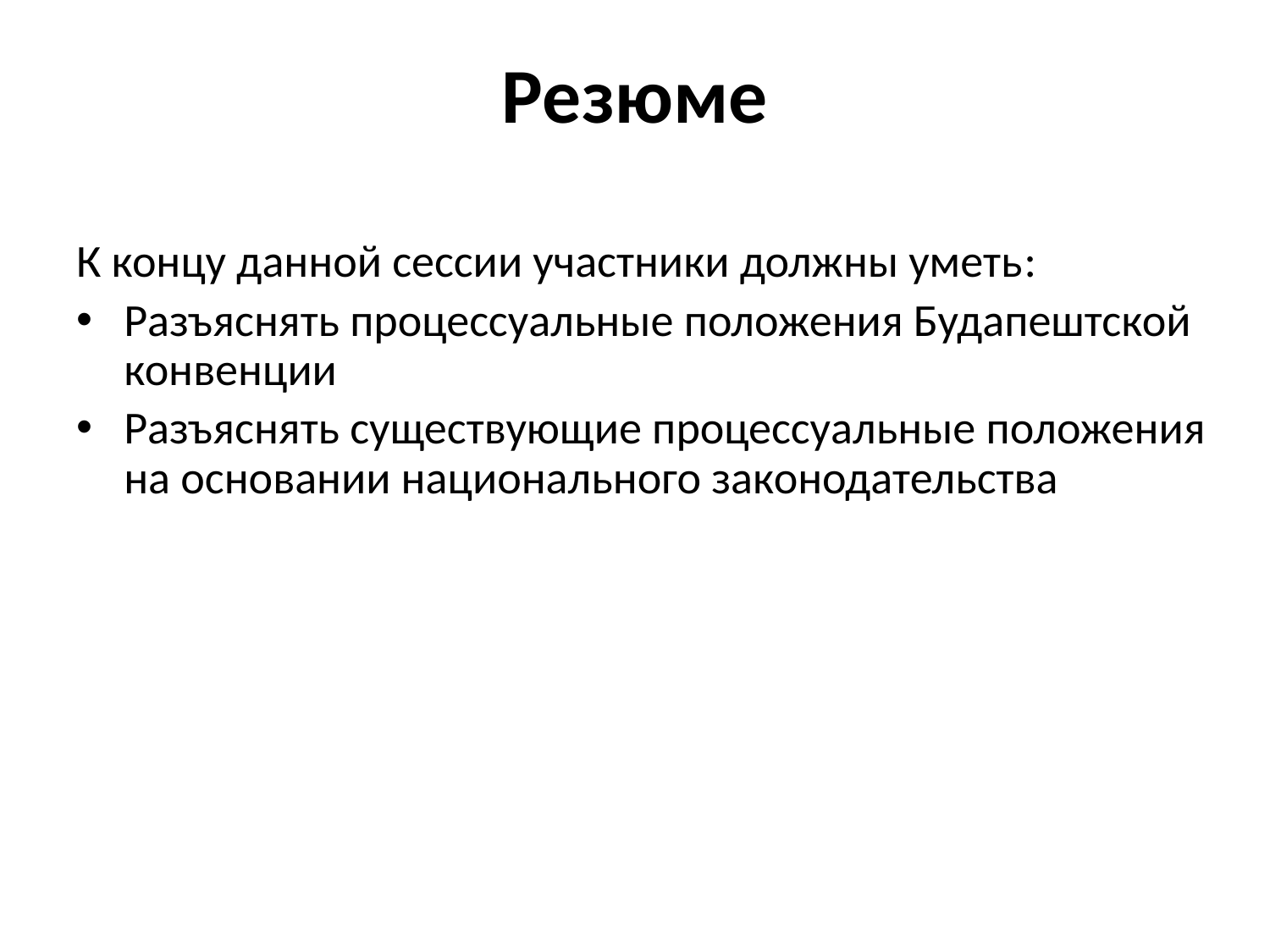

# Резюме

К концу данной сессии участники должны уметь:
Разъяснять процессуальные положения Будапештской конвенции
Разъяснять существующие процессуальные положения на основании национального законодательства